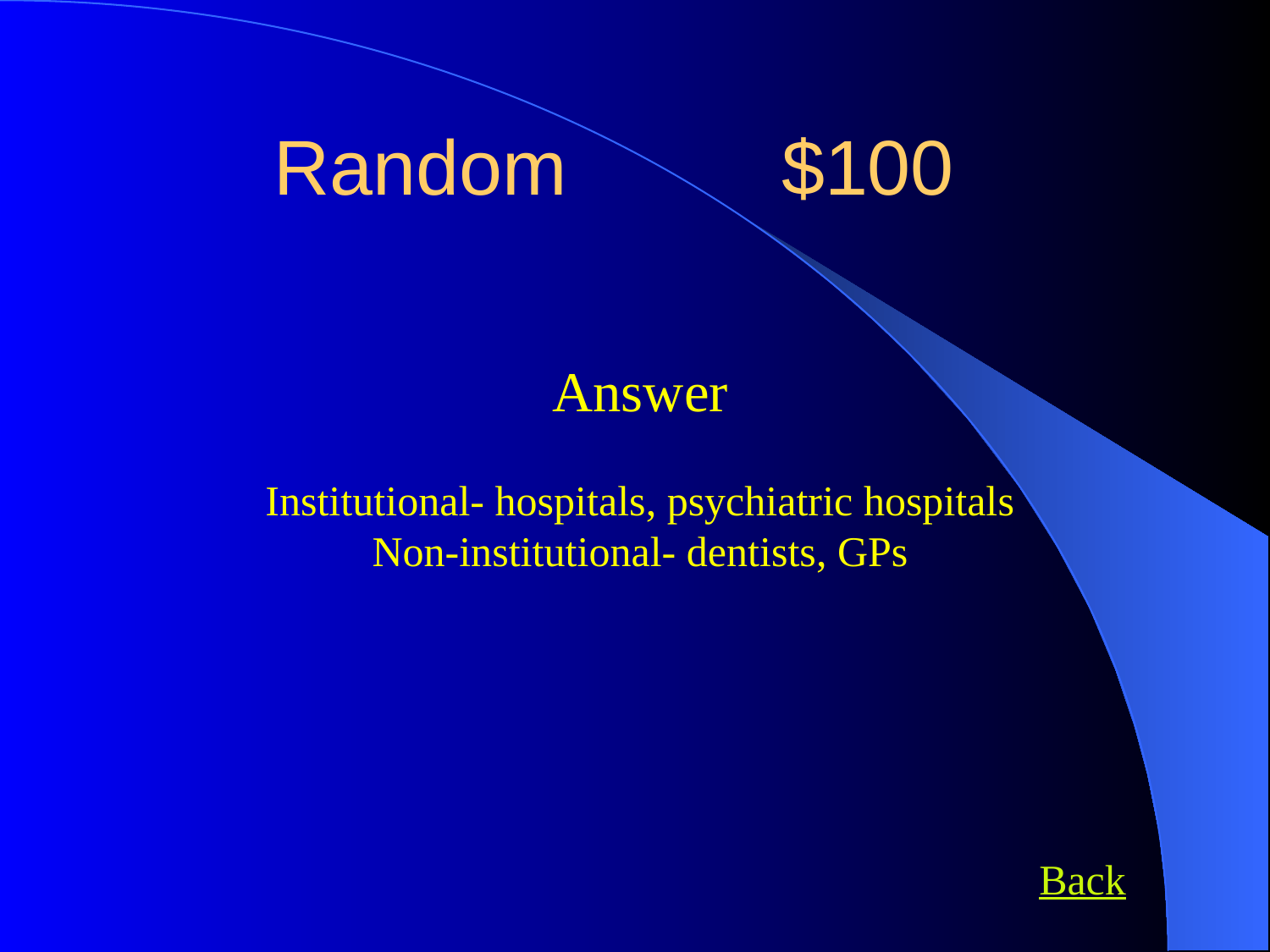

Random 		$100
Answer

Institutional- hospitals, psychiatric hospitals
Non-institutional- dentists, GPs

Back